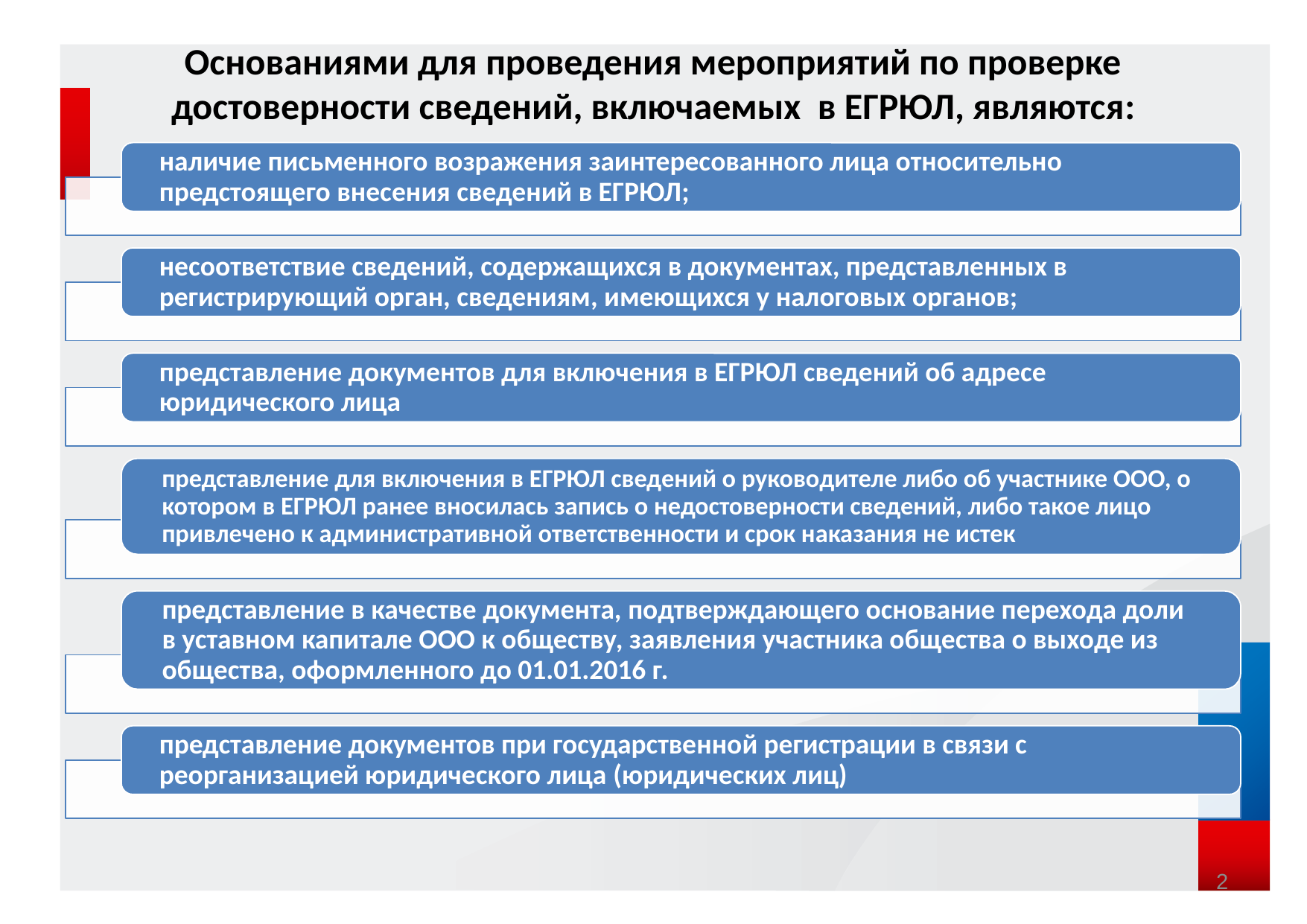

# Основаниями для проведения мероприятий по проверке достоверности сведений, включаемых  в ЕГРЮЛ, являются:
наличие письменного возражения заинтересованного лица относительно предстоящего внесения сведений в ЕГРЮЛ;
несоответствие сведений, содержащихся в документах, представленных в регистрирующий орган, сведениям, имеющихся у налоговых органов;
представление документов для включения в ЕГРЮЛ сведений об адресе юридического лица
представление для включения в ЕГРЮЛ сведений о руководителе либо об участнике ООО, о котором в ЕГРЮЛ ранее вносилась запись о недостоверности сведений, либо такое лицо привлечено к административной ответственности и срок наказания не истек
представление в качестве документа, подтверждающего основание перехода доли в уставном капитале ООО к обществу, заявления участника общества о выходе из общества, оформленного до 01.01.2016 г.
представление документов при государственной регистрации в связи с реорганизацией юридического лица (юридических лиц)
2